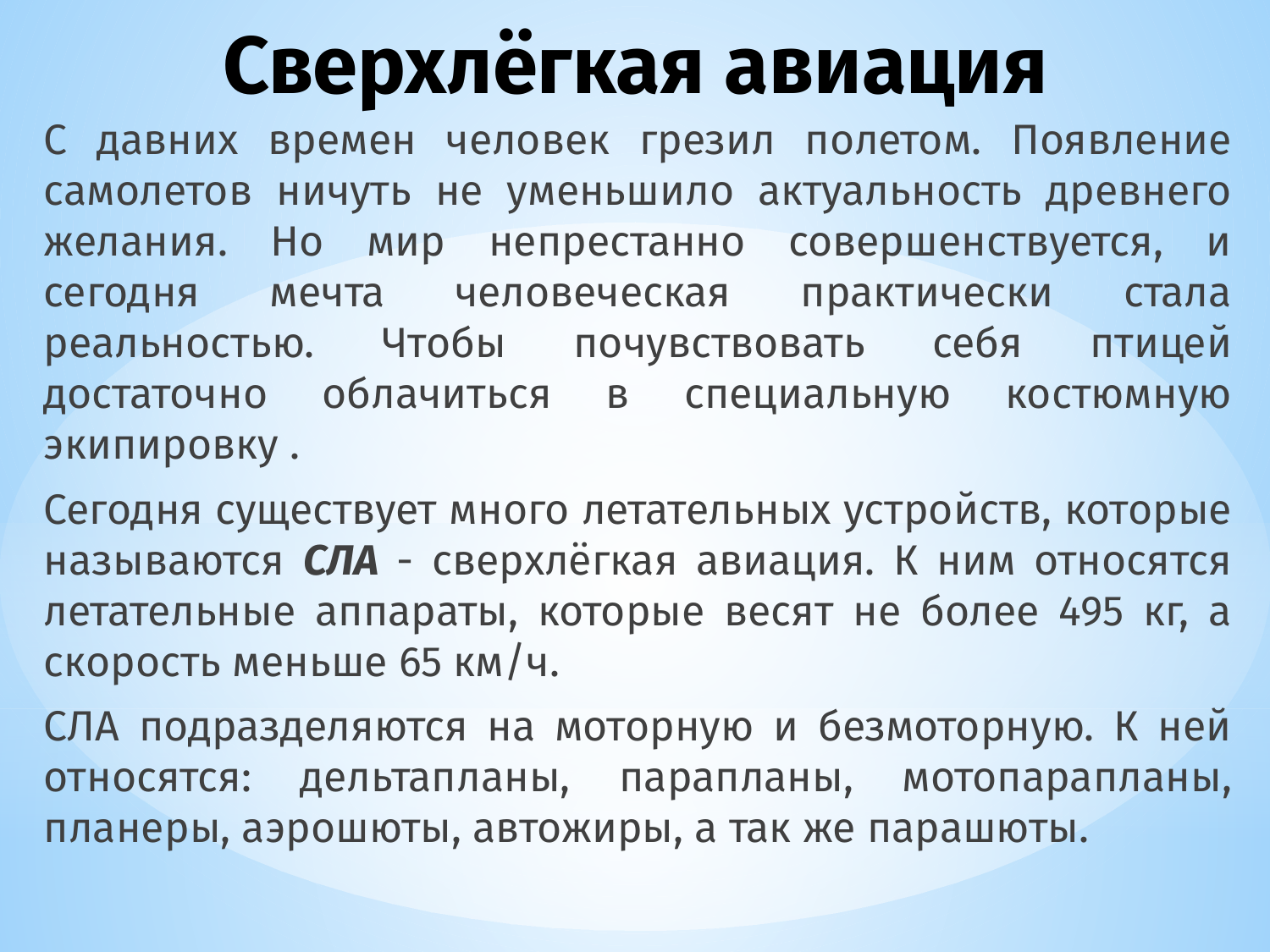

# Сверхлёгкая авиация
С давних времен человек грезил полетом. Появление самолетов ничуть не уменьшило актуальность древнего желания. Но мир непрестанно совершенствуется, и сегодня мечта человеческая практически стала реальностью. Чтобы почувствовать себя птицей достаточно облачиться в специальную костюмную экипировку .
Сегодня существует много летательных устройств, которые называются СЛА - сверхлёгкая авиация. К ним относятся летательные аппараты, которые весят не более 495 кг, а скорость меньше 65 км/ч.
СЛА подразделяются на моторную и безмоторную. К ней относятся: дельтапланы, парапланы, мотопарапланы, планеры, аэрошюты, автожиры, а так же парашюты.